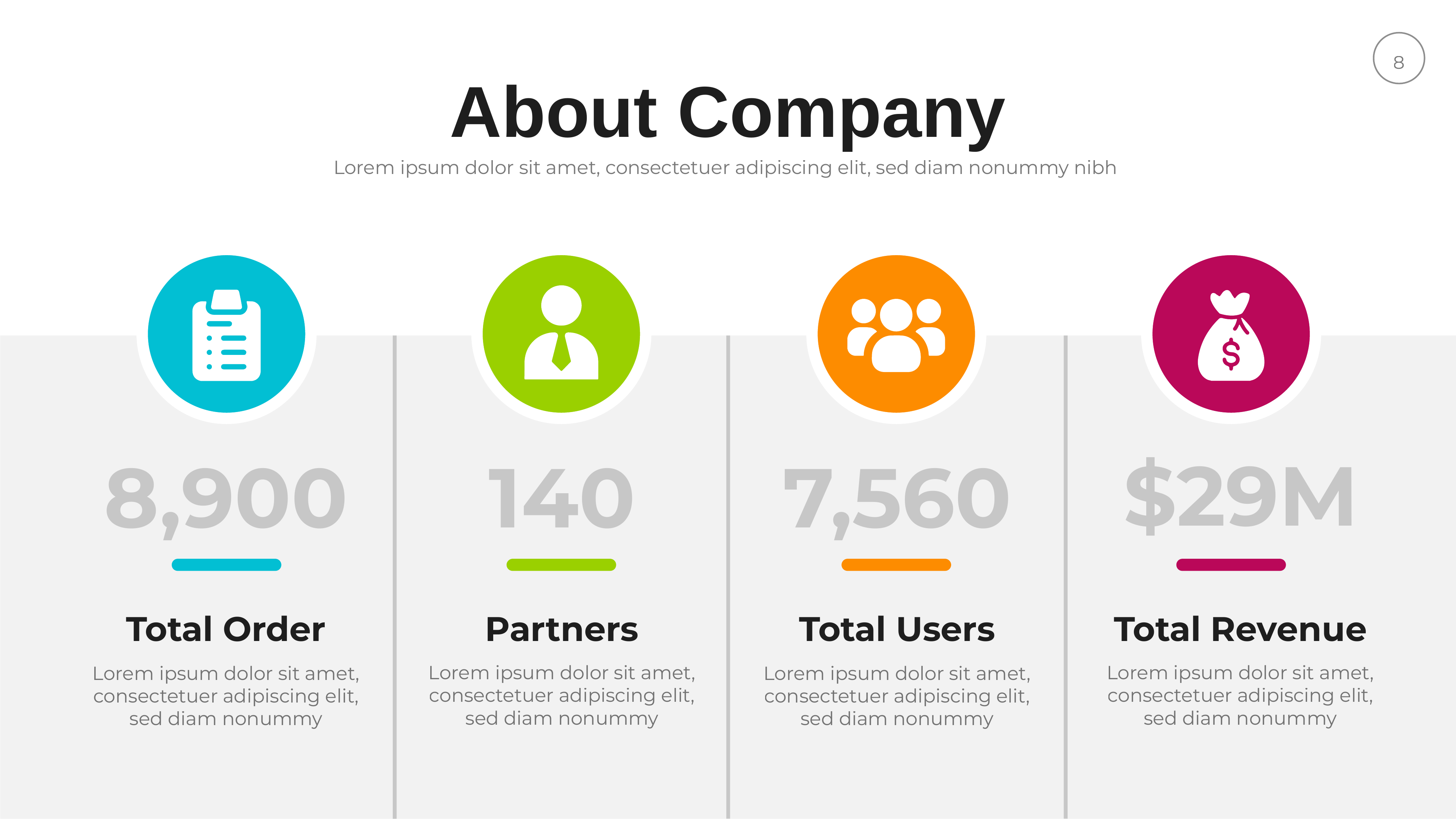

About Company
Lorem ipsum dolor sit amet, consectetuer adipiscing elit, sed diam nonummy nibh

$29M
8,900
140
7,560

Total Order
Partners
Total Users
Total Revenue
Lorem ipsum dolor sit amet, consectetuer adipiscing elit, sed diam nonummy
Lorem ipsum dolor sit amet, consectetuer adipiscing elit, sed diam nonummy
Lorem ipsum dolor sit amet, consectetuer adipiscing elit, sed diam nonummy
Lorem ipsum dolor sit amet, consectetuer adipiscing elit, sed diam nonummy